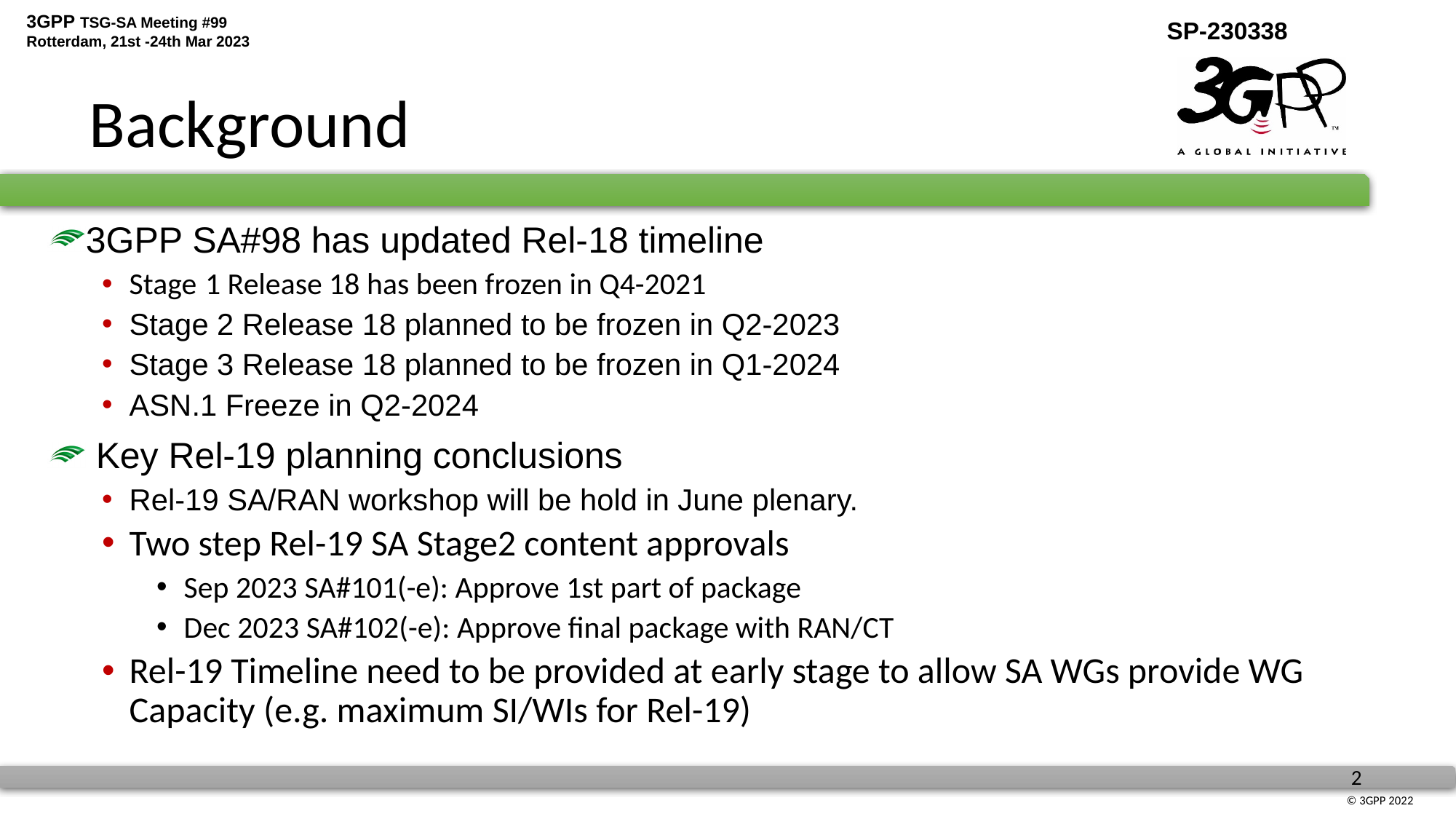

# Background
3GPP SA#98 has updated Rel-18 timeline
Stage 1 Release 18 has been frozen in Q4-2021
Stage 2 Release 18 planned to be frozen in Q2-2023
Stage 3 Release 18 planned to be frozen in Q1-2024
ASN.1 Freeze in Q2-2024
 Key Rel-19 planning conclusions
Rel-19 SA/RAN workshop will be hold in June plenary.
Two step Rel-19 SA Stage2 content approvals
Sep 2023 SA#101(-e): Approve 1st part of package
Dec 2023 SA#102(-e): Approve final package with RAN/CT
Rel-19 Timeline need to be provided at early stage to allow SA WGs provide WG Capacity (e.g. maximum SI/WIs for Rel-19)